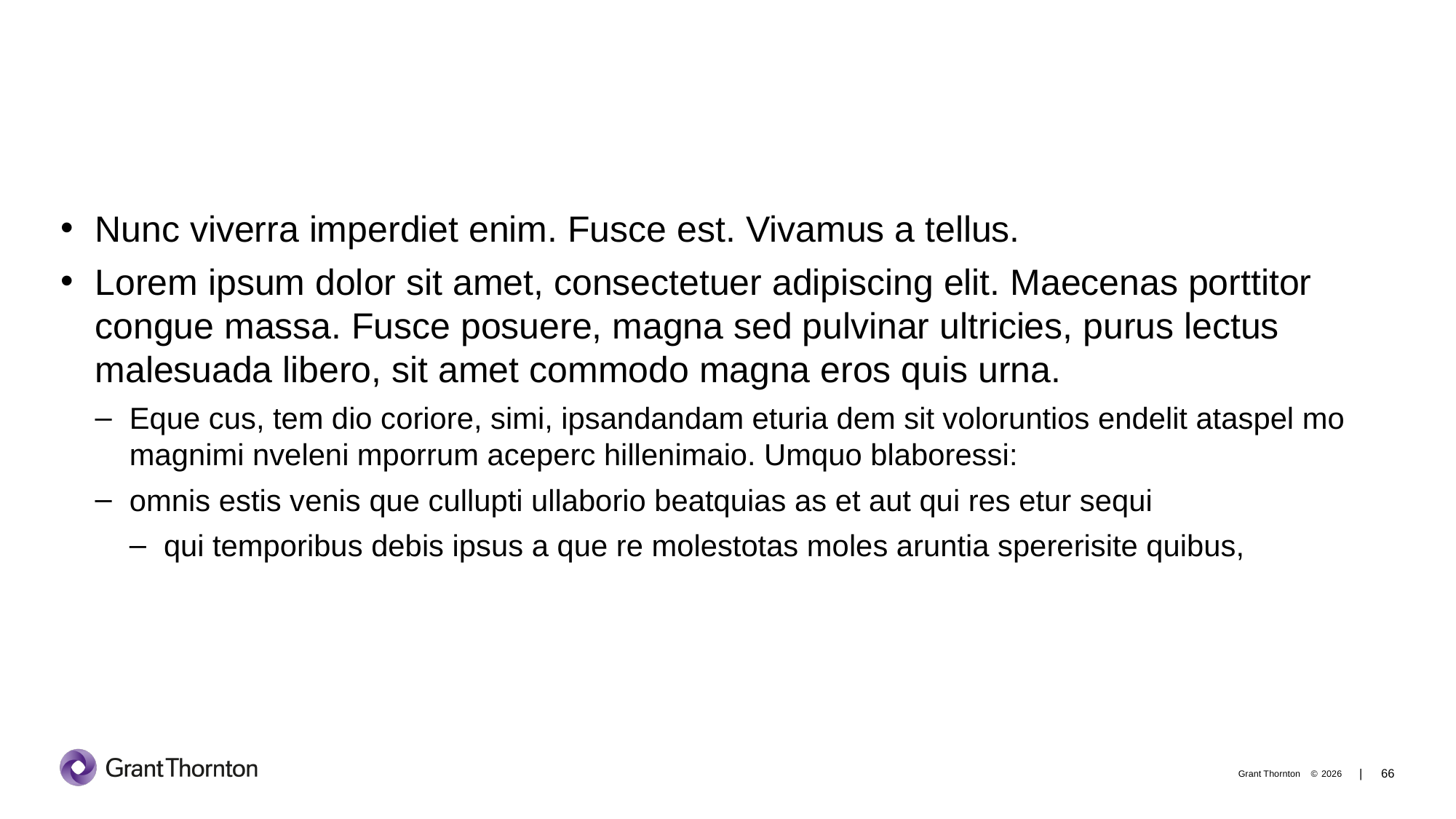

#
Nunc viverra imperdiet enim. Fusce est. Vivamus a tellus.
Lorem ipsum dolor sit amet, consectetuer adipiscing elit. Maecenas porttitor congue massa. Fusce posuere, magna sed pulvinar ultricies, purus lectus malesuada libero, sit amet commodo magna eros quis urna.
Eque cus, tem dio coriore, simi, ipsandandam eturia dem sit voloruntios endelit ataspel mo magnimi nveleni mporrum aceperc hillenimaio. Umquo blaboressi:
omnis estis venis que cullupti ullaborio beatquias as et aut qui res etur sequi
qui temporibus debis ipsus a que re molestotas moles aruntia spererisite quibus,

66